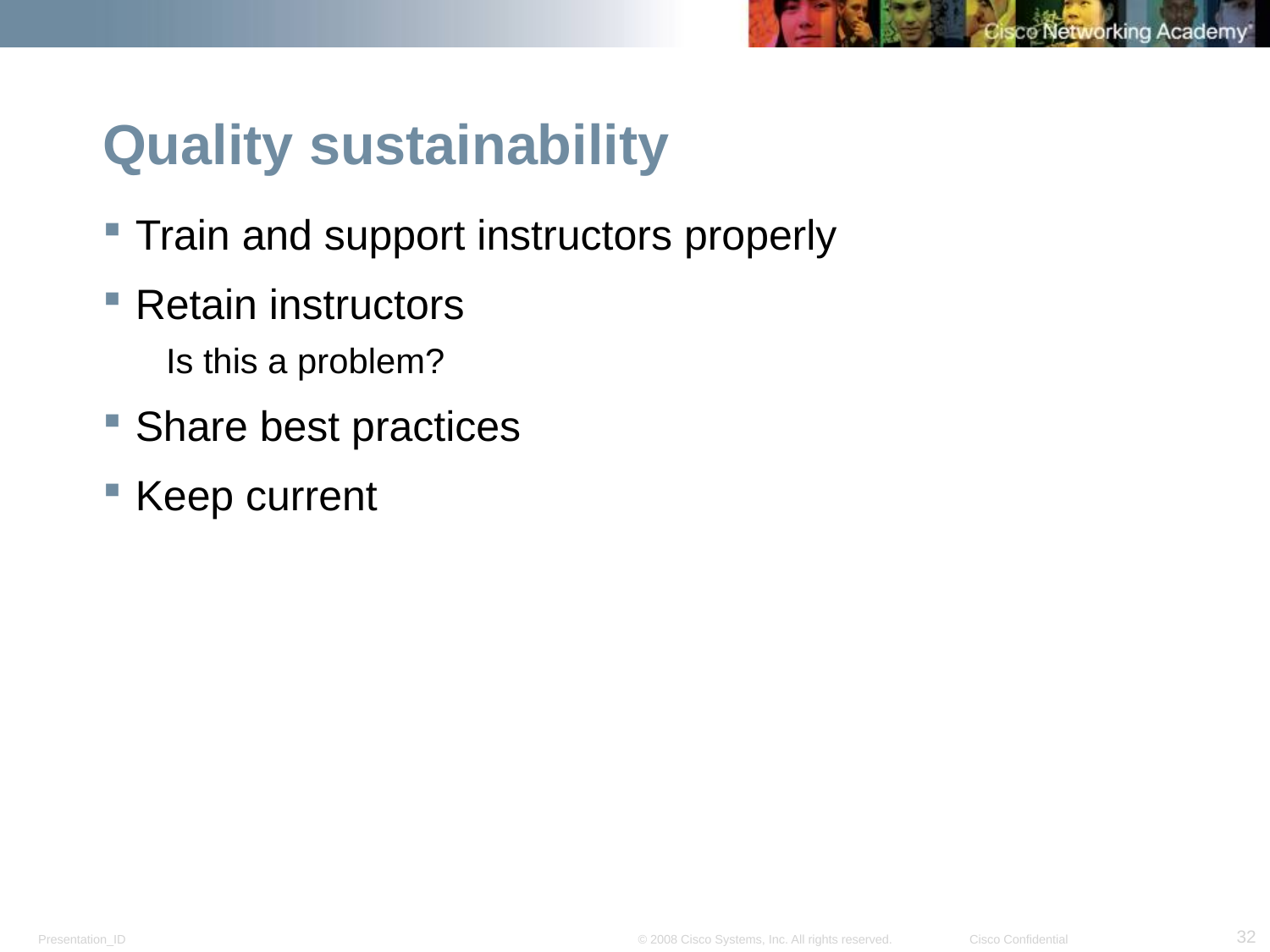

# Quality sustainability
Train and support instructors properly
Retain instructors
Is this a problem?
Share best practices
Keep current